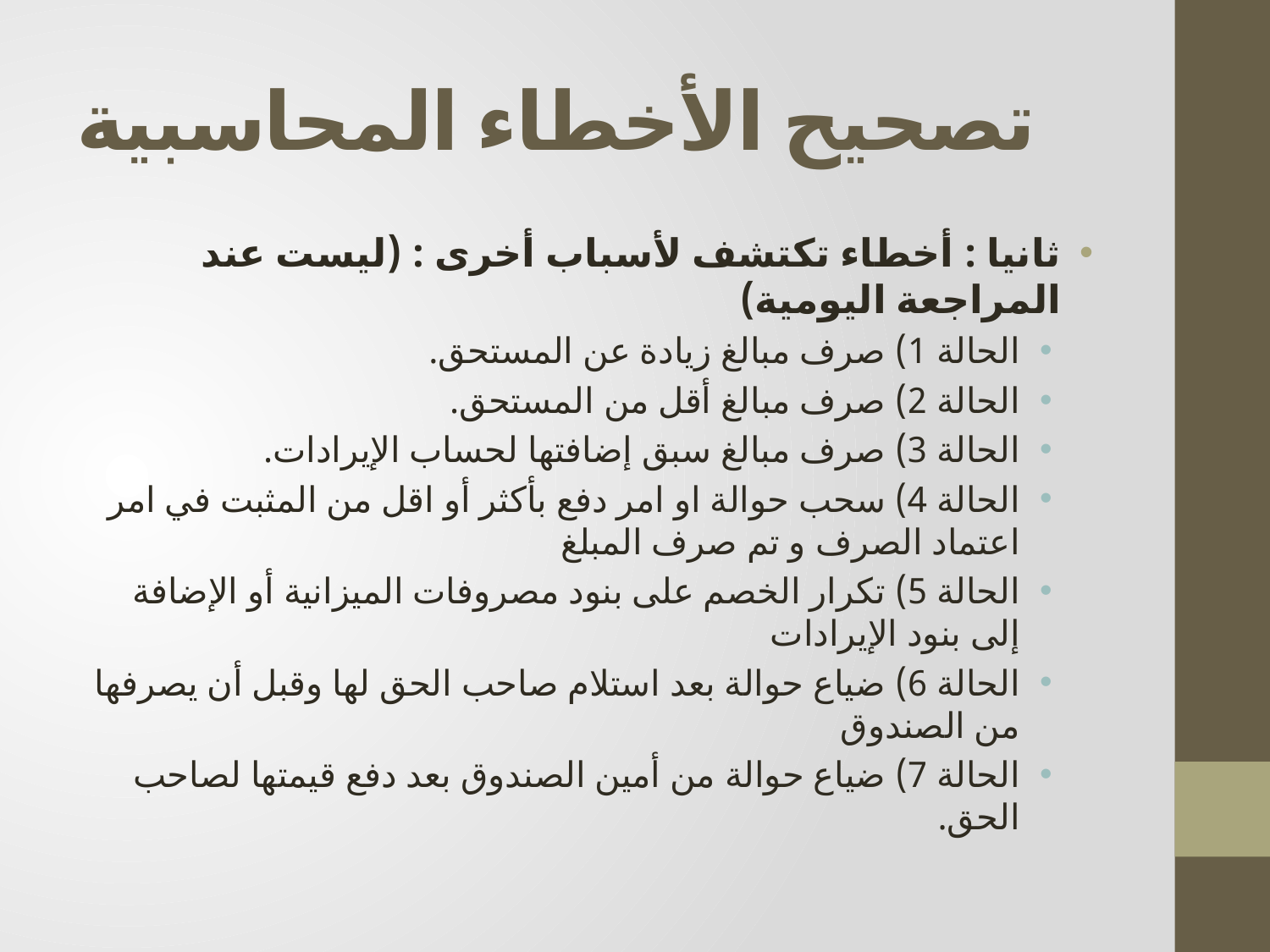

# تصحيح الأخطاء المحاسبية
ثانيا : أخطاء تكتشف لأسباب أخرى : (ليست عند المراجعة اليومية)
الحالة 1) صرف مبالغ زيادة عن المستحق.
الحالة 2) صرف مبالغ أقل من المستحق.
الحالة 3) صرف مبالغ سبق إضافتها لحساب الإيرادات.
الحالة 4) سحب حوالة او امر دفع بأكثر أو اقل من المثبت في امر اعتماد الصرف و تم صرف المبلغ
الحالة 5) تكرار الخصم على بنود مصروفات الميزانية أو الإضافة إلى بنود الإيرادات
الحالة 6) ضياع حوالة بعد استلام صاحب الحق لها وقبل أن يصرفها من الصندوق
الحالة 7) ضياع حوالة من أمين الصندوق بعد دفع قيمتها لصاحب الحق.